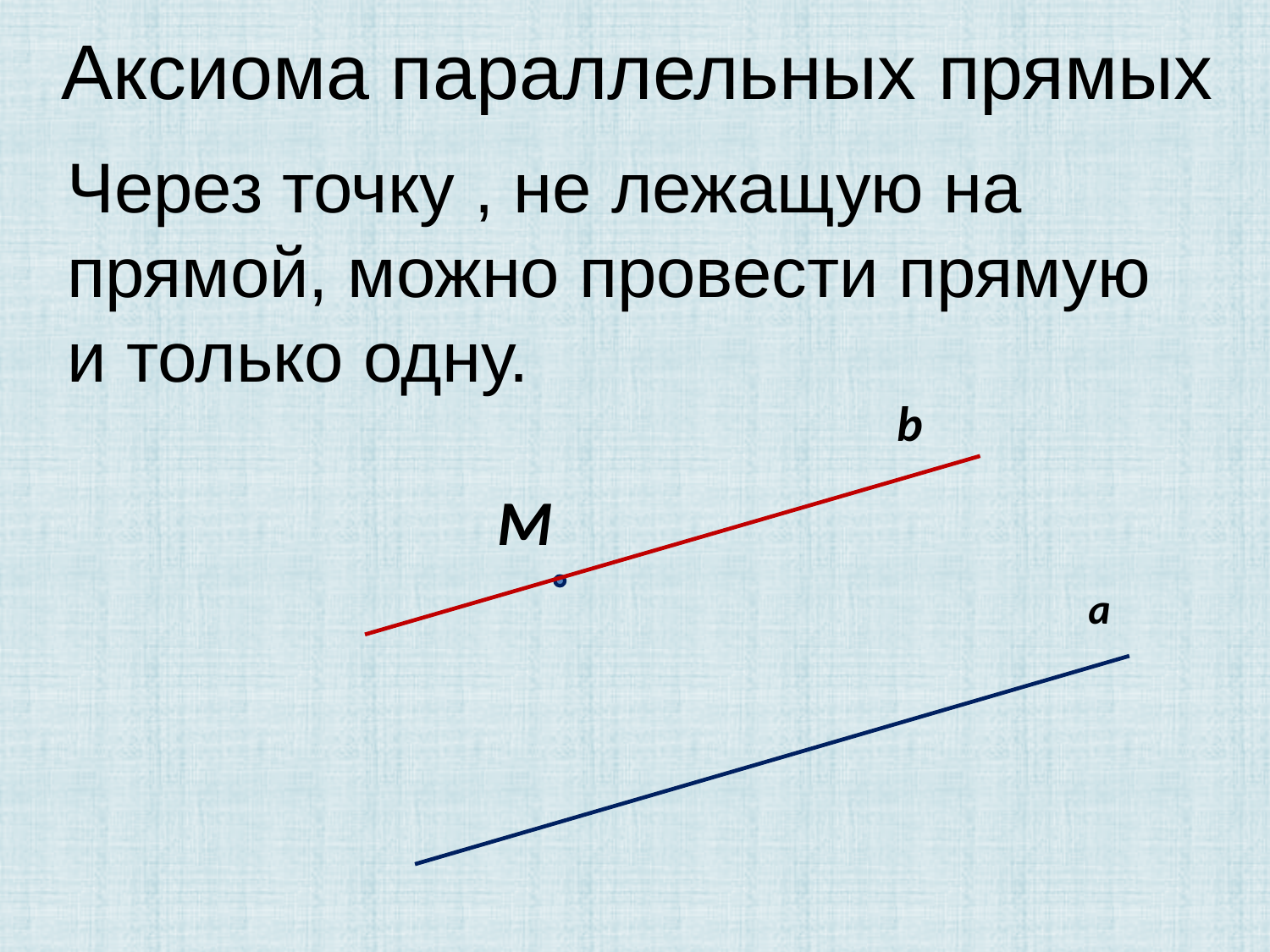

Аксиома параллельных прямых
Через точку , не лежащую на прямой, можно провести прямую  и только одну.
b
М

а